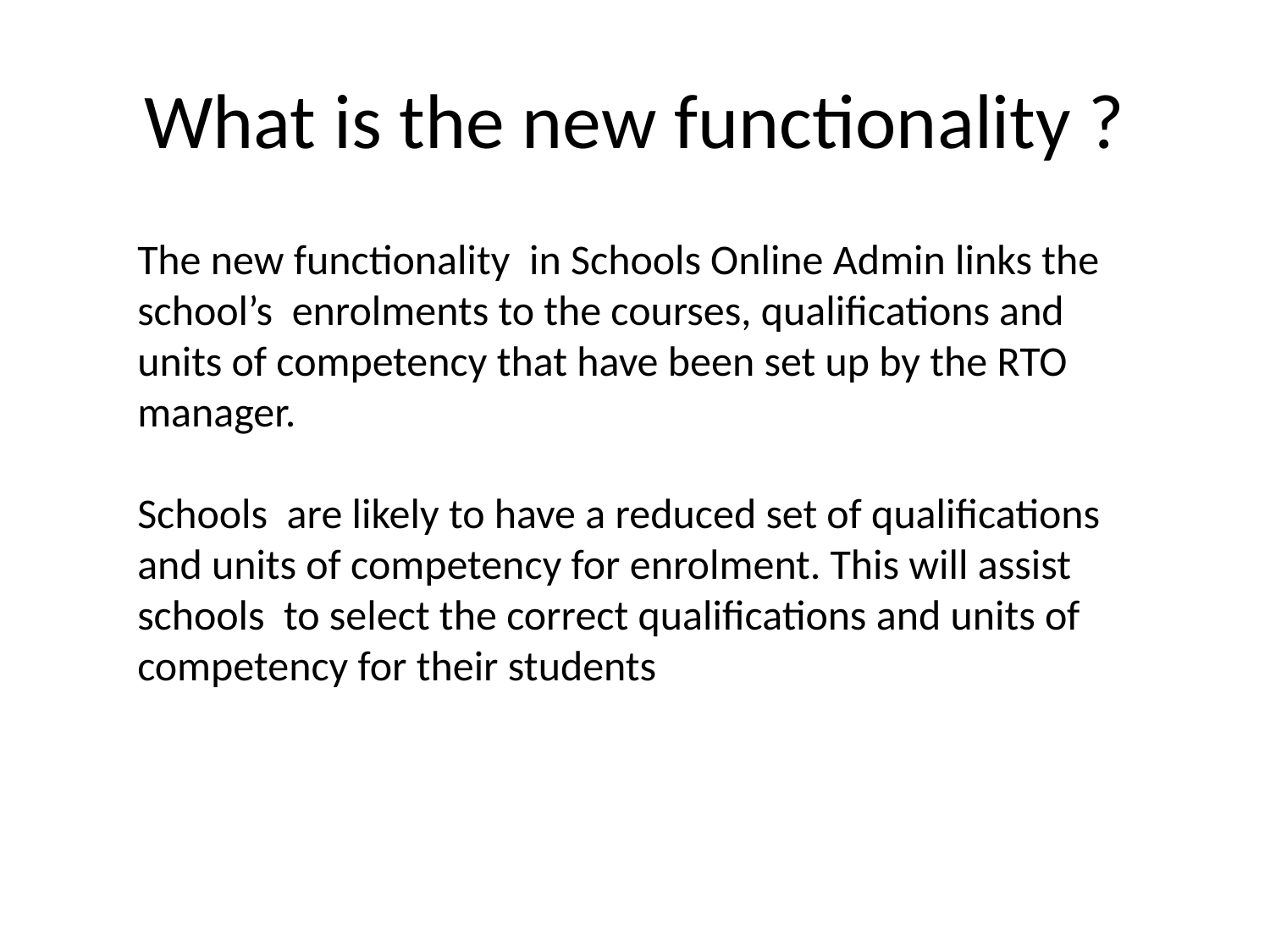

# What is the new functionality ?
The new functionality  in Schools Online Admin links the school’s  enrolments to the courses, qualifications and units of competency that have been set up by the RTO manager.

Schools  are likely to have a reduced set of qualifications and units of competency for enrolment. This will assist schools  to select the correct qualifications and units of competency for their students